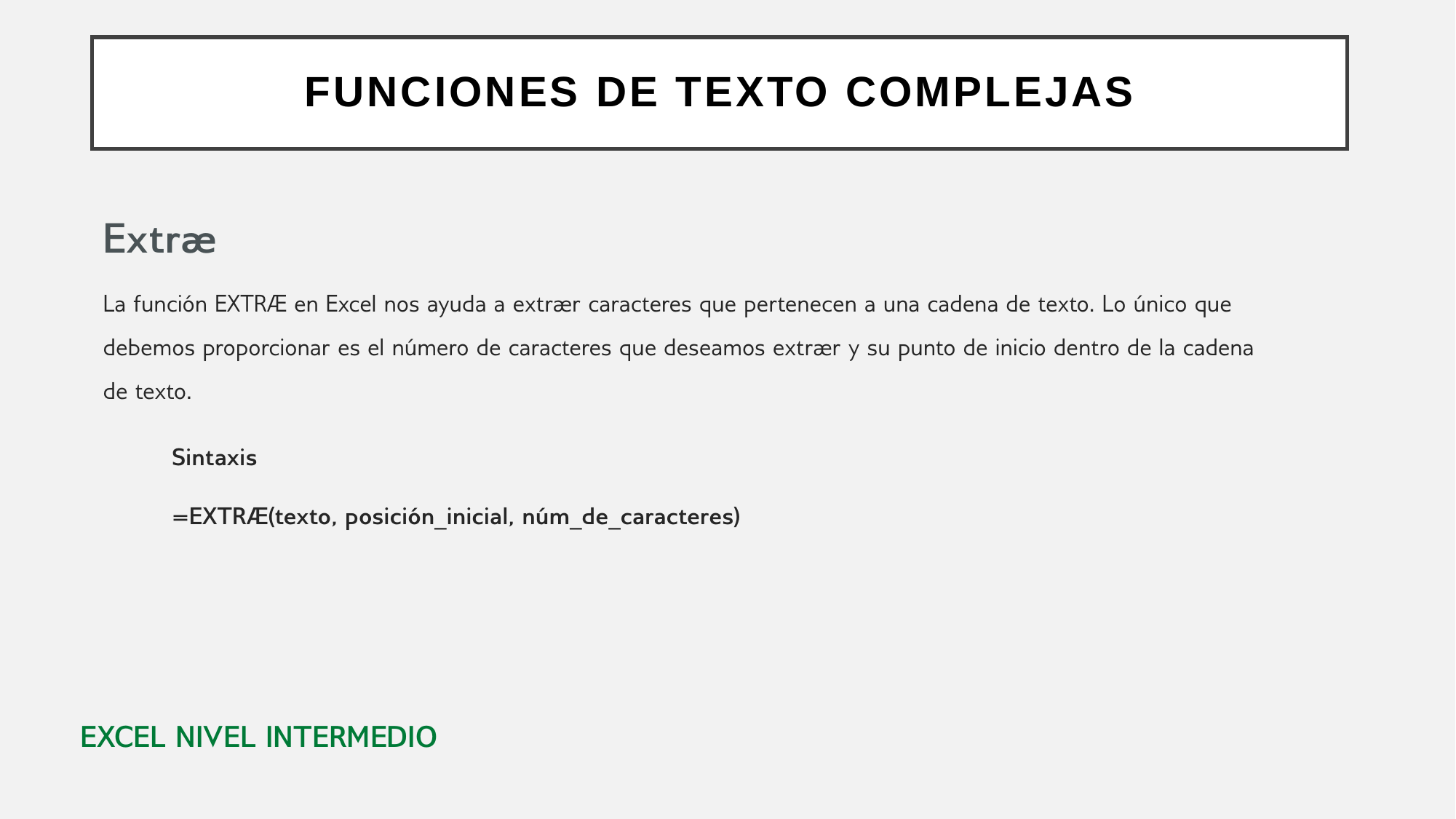

# Funciones de Texto complejas
Extrae
La función EXTRAE en Excel nos ayuda a extraer caracteres que pertenecen a una cadena de texto. Lo único que debemos proporcionar es el número de caracteres que deseamos extraer y su punto de inicio dentro de la cadena de texto.

Sintaxis
=EXTRAE(texto, posición_inicial, núm_de_caracteres)
EXCEL NIVEL INTERMEDIO